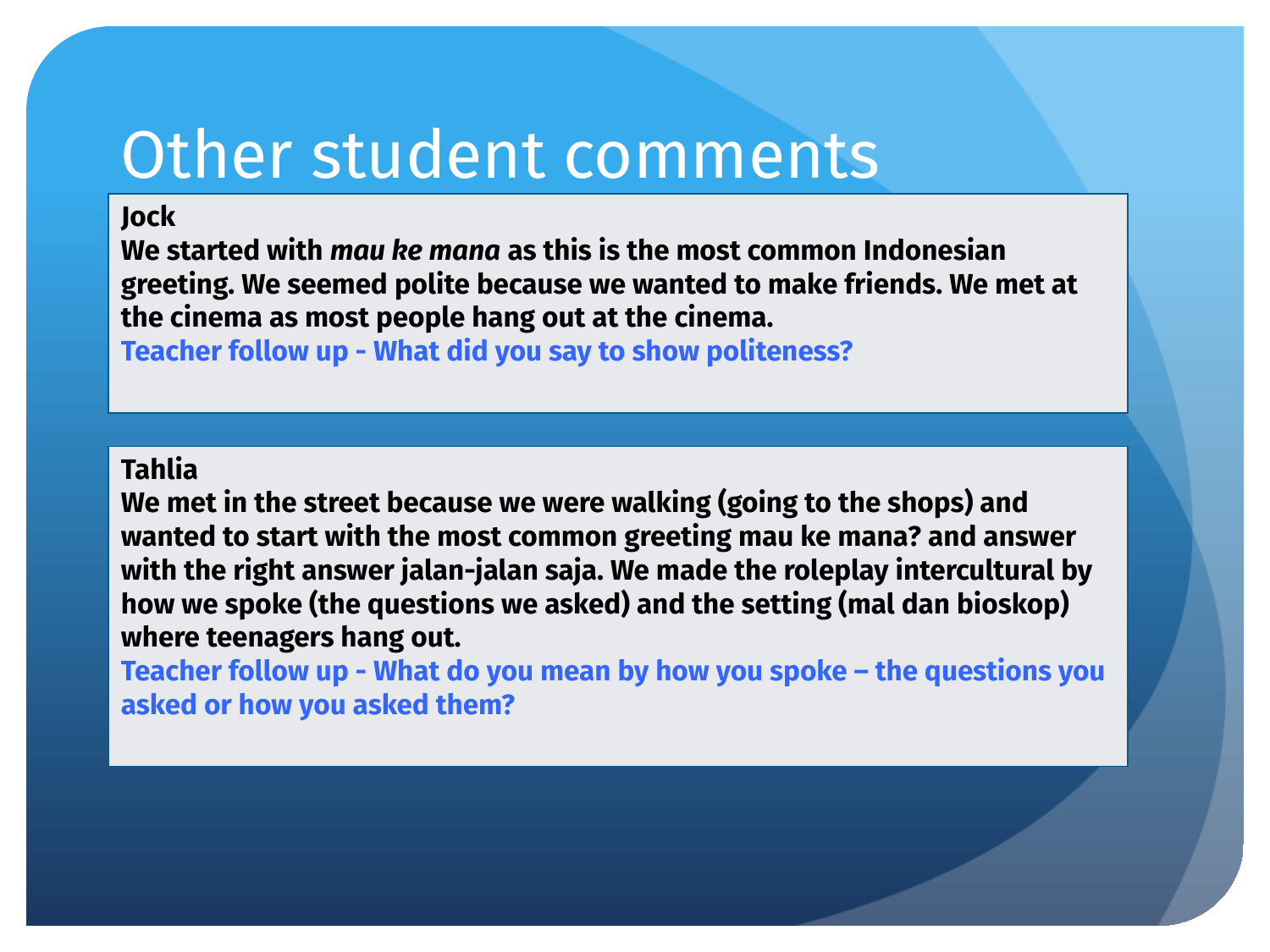

# Other student comments
| Jock We started with mau ke mana as this is the most common Indonesian greeting. We seemed polite because we wanted to make friends. We met at the cinema as most people hang out at the cinema. Teacher follow up - What did you say to show politeness? |
| --- |
| Tahlia We met in the street because we were walking (going to the shops) and wanted to start with the most common greeting mau ke mana? and answer with the right answer jalan-jalan saja. We made the roleplay intercultural by how we spoke (the questions we asked) and the setting (mal dan bioskop) where teenagers hang out. Teacher follow up - What do you mean by how you spoke – the questions you asked or how you asked them? |
| --- |